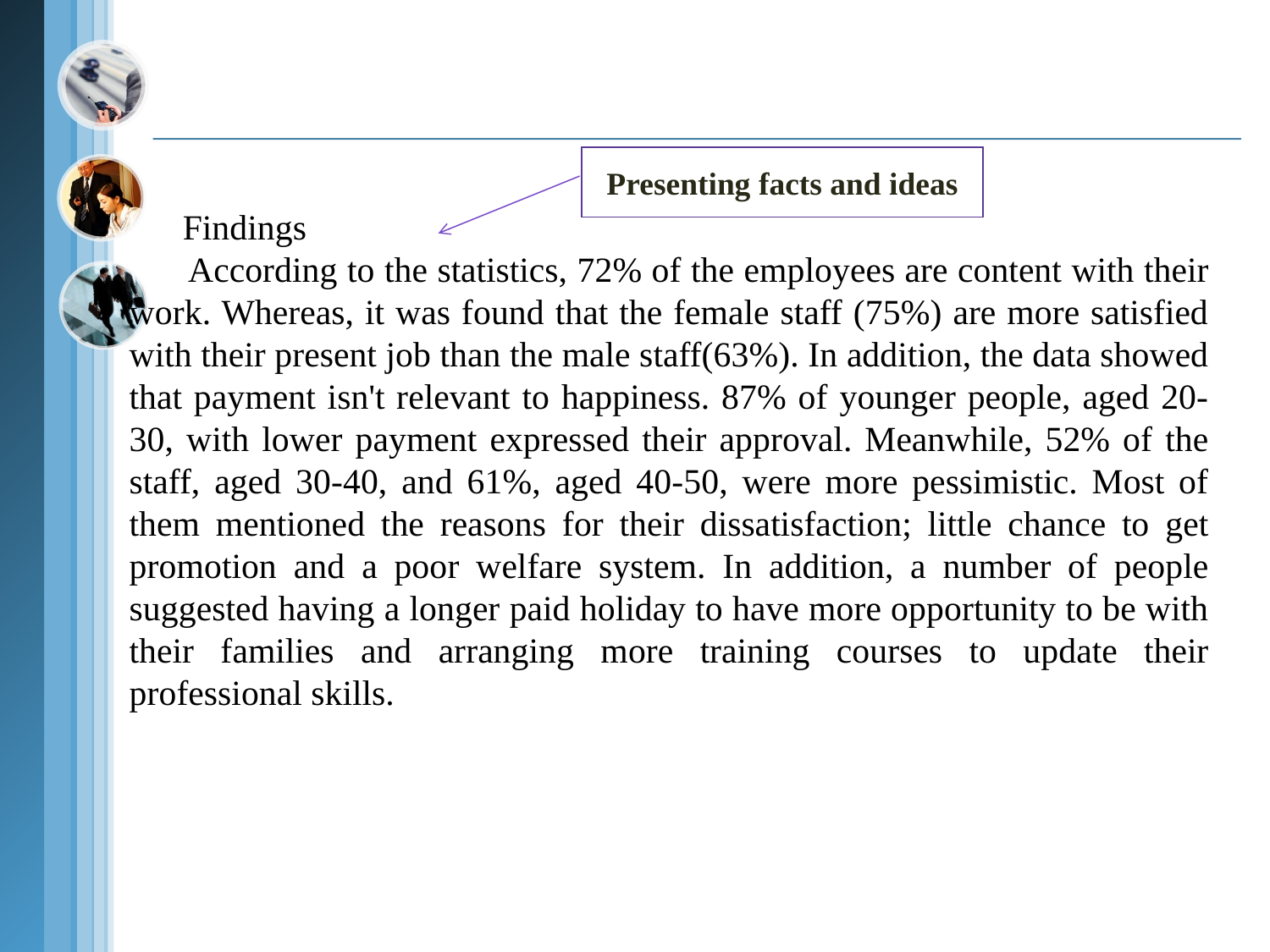

Presenting facts and ideas
      Findings
      According to the statistics, 72% of the employees are content with their work. Whereas, it was found that the female staff (75%) are more satisfied with their present job than the male staff(63%). In addition, the data showed that payment isn't relevant to happiness. 87% of younger people, aged 20-30, with lower payment expressed their approval. Meanwhile, 52% of the staff, aged 30-40, and 61%, aged 40-50, were more pessimistic. Most of them mentioned the reasons for their dissatisfaction; little chance to get promotion and a poor welfare system. In addition, a number of people suggested having a longer paid holiday to have more opportunity to be with their families and arranging more training courses to update their professional skills.